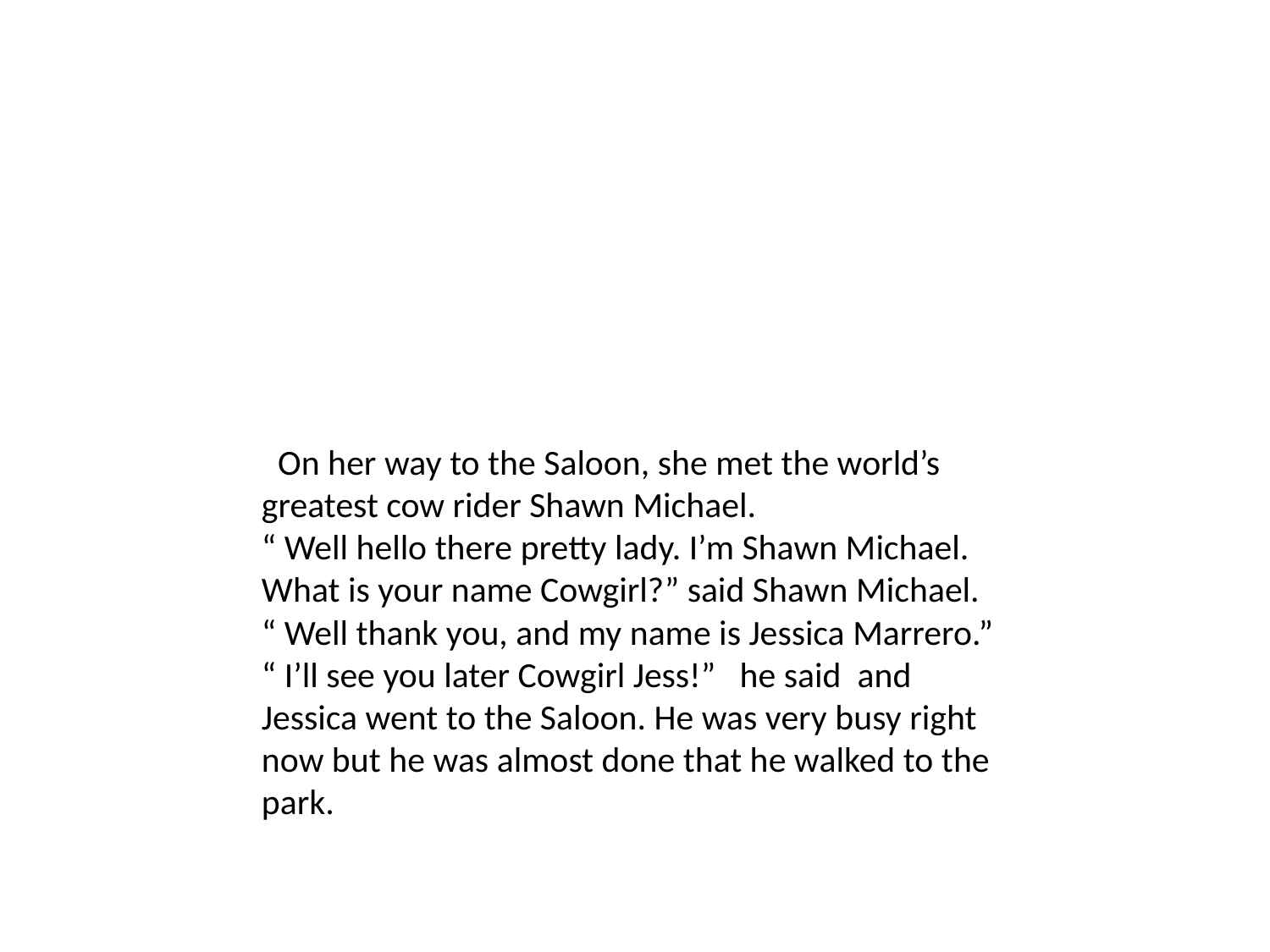

On her way to the Saloon, she met the world’s greatest cow rider Shawn Michael.                              “ Well hello there pretty lady. I’m Shawn Michael. What is your name Cowgirl?” said Shawn Michael.  “ Well thank you, and my name is Jessica Marrero.” “ I’ll see you later Cowgirl Jess!”   he said  and Jessica went to the Saloon. He was very busy right now but he was almost done that he walked to the park.
#